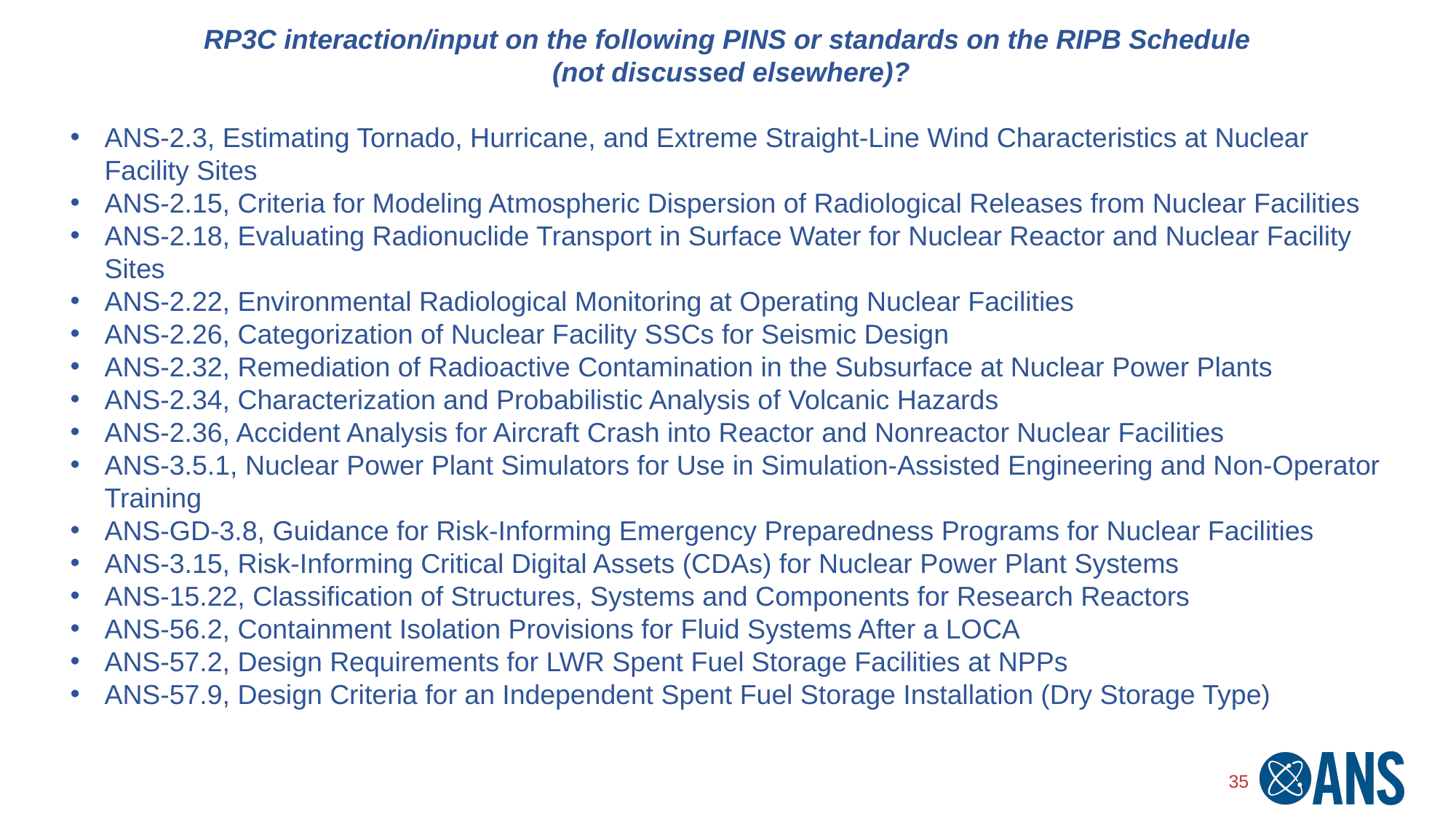

RP3C interaction/input on the following PINS or standards on the RIPB Schedule
 (not discussed elsewhere)?

ANS-2.3, Estimating Tornado, Hurricane, and Extreme Straight-Line Wind Characteristics at Nuclear Facility Sites
ANS-2.15, Criteria for Modeling Atmospheric Dispersion of Radiological Releases from Nuclear Facilities
ANS-2.18, Evaluating Radionuclide Transport in Surface Water for Nuclear Reactor and Nuclear Facility Sites
ANS-2.22, Environmental Radiological Monitoring at Operating Nuclear Facilities
ANS-2.26, Categorization of Nuclear Facility SSCs for Seismic Design
ANS-2.32, Remediation of Radioactive Contamination in the Subsurface at Nuclear Power Plants
ANS-2.34, Characterization and Probabilistic Analysis of Volcanic Hazards
ANS-2.36, Accident Analysis for Aircraft Crash into Reactor and Nonreactor Nuclear Facilities
ANS-3.5.1, Nuclear Power Plant Simulators for Use in Simulation-Assisted Engineering and Non-Operator Training
ANS-GD-3.8, Guidance for Risk-Informing Emergency Preparedness Programs for Nuclear Facilities
ANS-3.15, Risk-Informing Critical Digital Assets (CDAs) for Nuclear Power Plant Systems
ANS-15.22, Classification of Structures, Systems and Components for Research Reactors
ANS-56.2, Containment Isolation Provisions for Fluid Systems After a LOCA
ANS-57.2, Design Requirements for LWR Spent Fuel Storage Facilities at NPPs
ANS-57.9, Design Criteria for an Independent Spent Fuel Storage Installation (Dry Storage Type)
35